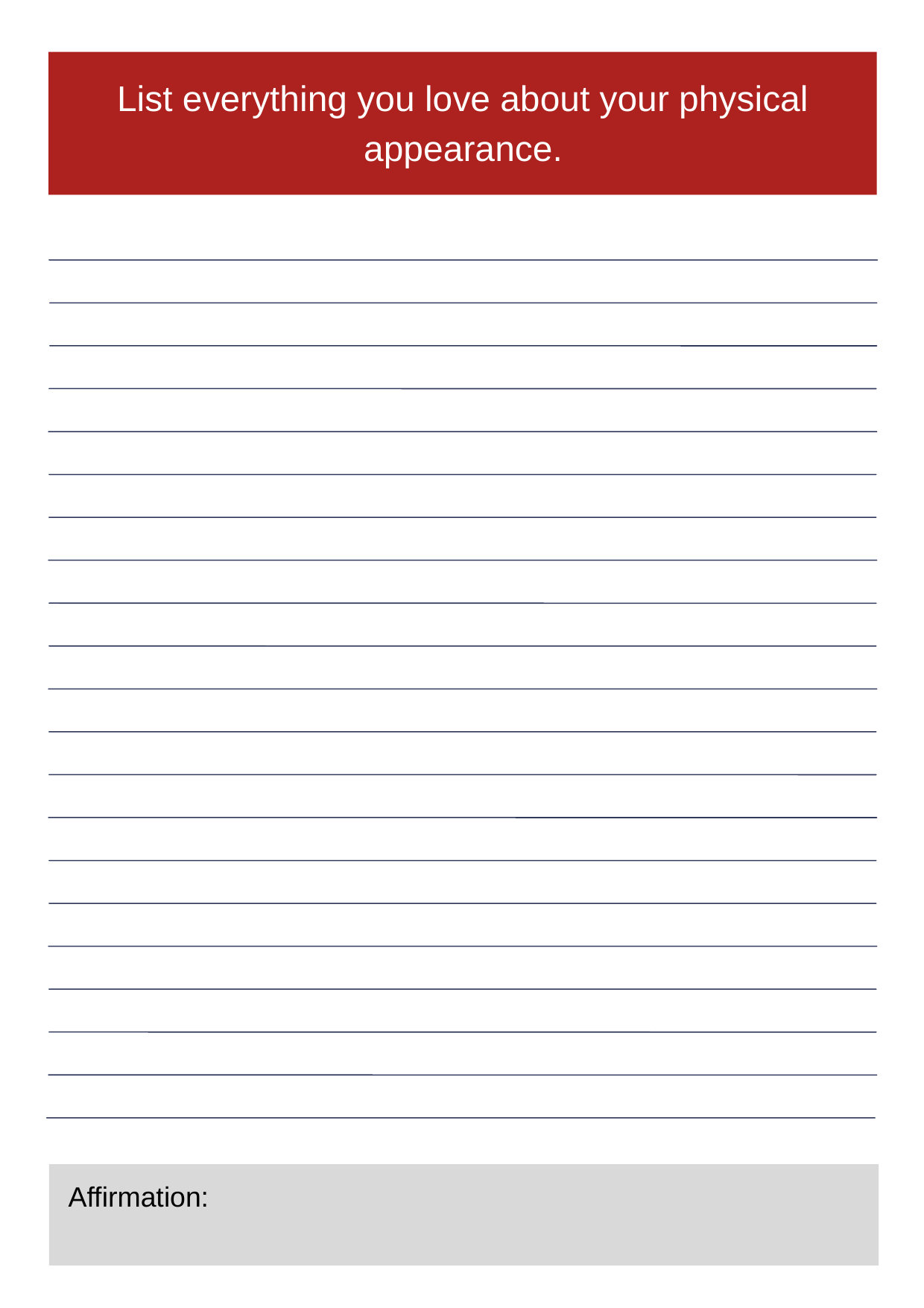

List everything you love about your physical appearance.

Affirmation: